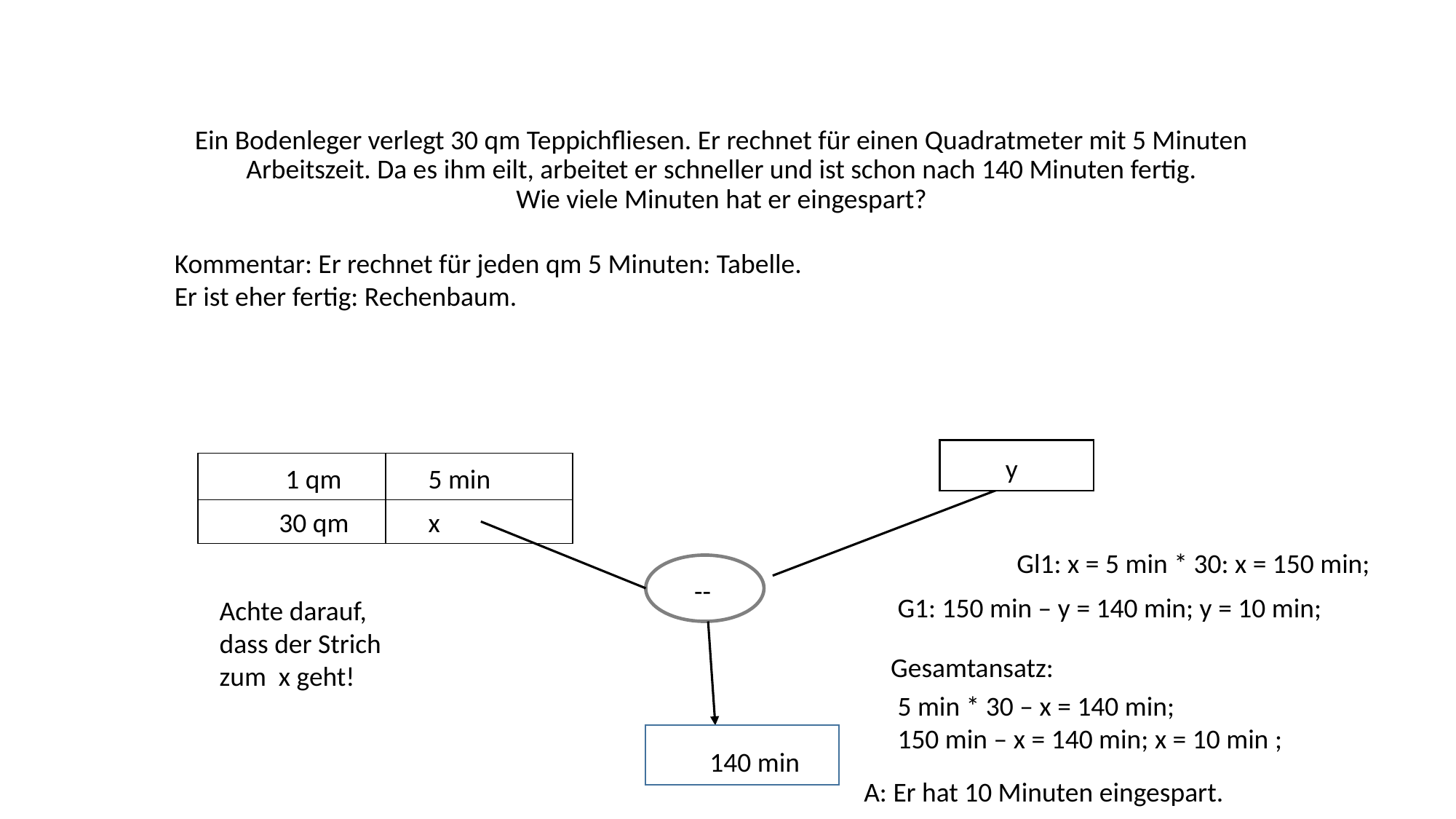

# Ein Bodenleger verlegt 30 qm Teppichfliesen. Er rechnet für einen Quadratmeter mit 5 Minuten Arbeitszeit. Da es ihm eilt, arbeitet er schneller und ist schon nach 140 Minuten fertig. Wie viele Minuten hat er eingespart?
Kommentar: Er rechnet für jeden qm 5 Minuten: Tabelle.
Er ist eher fertig: Rechenbaum.

y
|  |  |
| --- | --- |
|  |  |
5 min
1 qm
30 qm
x
Gl1: x = 5 min * 30: x = 150 min;

--
G1: 150 min – y = 140 min; y = 10 min;
Achte darauf, dass der Strich zum  x geht!
Gesamtansatz:
5 min * 30 – x = 140 min;
150 min – x = 140 min; x = 10 min ;

140 min
A: Er hat 10 Minuten eingespart.